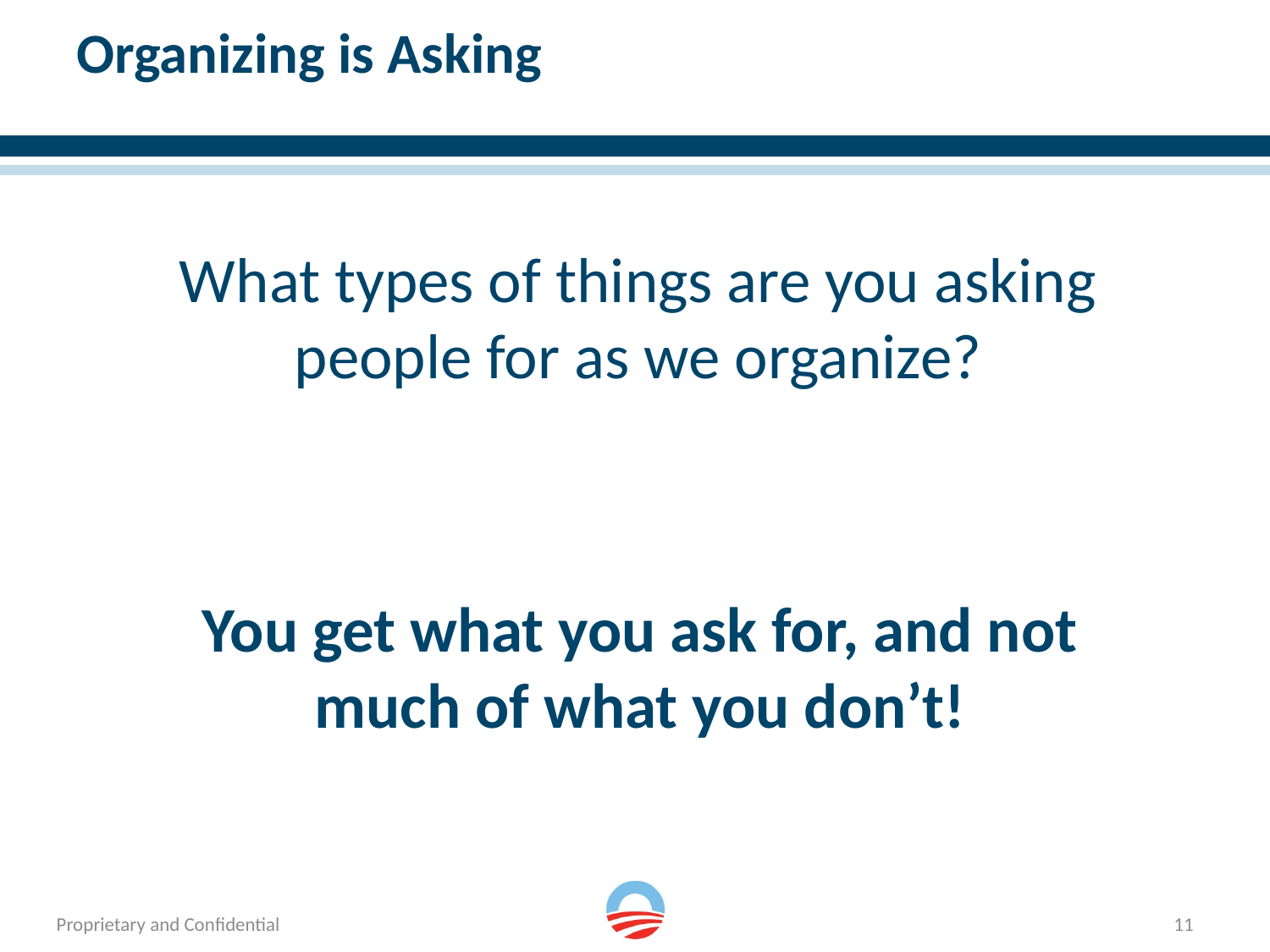

# Organizing is Asking
What types of things are you asking people for as we organize?
You get what you ask for, and not much of what you don’t!
11